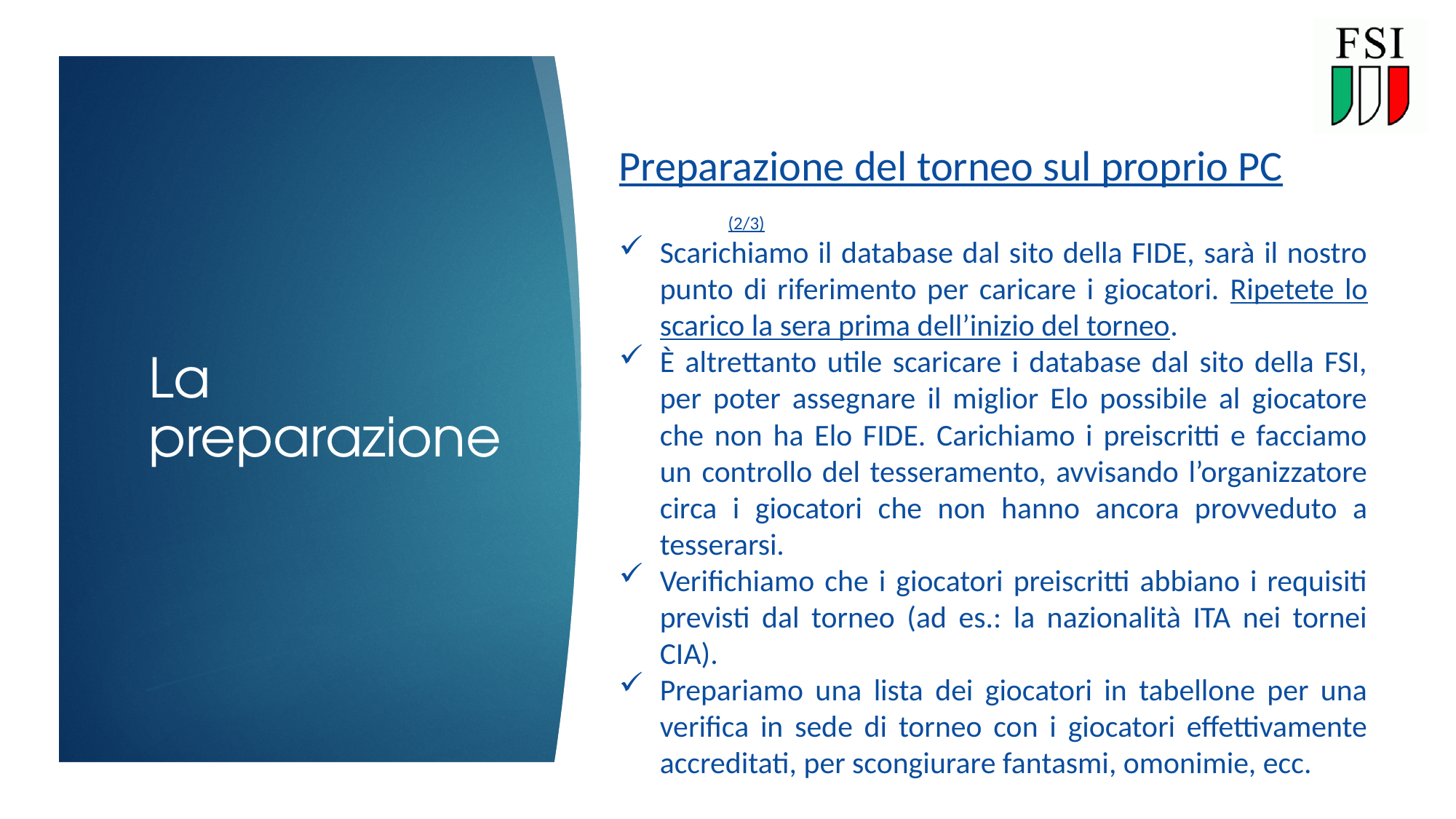

6
Preparazione del torneo sul proprio PC	(2/3)
Scarichiamo il database dal sito della FIDE, sarà il nostro punto di riferimento per caricare i giocatori. Ripetete lo scarico la sera prima dell’inizio del torneo.
È altrettanto utile scaricare i database dal sito della FSI, per poter assegnare il miglior Elo possibile al giocatore che non ha Elo FIDE. Carichiamo i preiscritti e facciamo un controllo del tesseramento, avvisando l’organizzatore circa i giocatori che non hanno ancora provveduto a tesserarsi.
Verifichiamo che i giocatori preiscritti abbiano i requisiti previsti dal torneo (ad es.: la nazionalità ITA nei tornei CIA).
Prepariamo una lista dei giocatori in tabellone per una verifica in sede di torneo con i giocatori effettivamente accreditati, per scongiurare fantasmi, omonimie, ecc.
# La preparazione